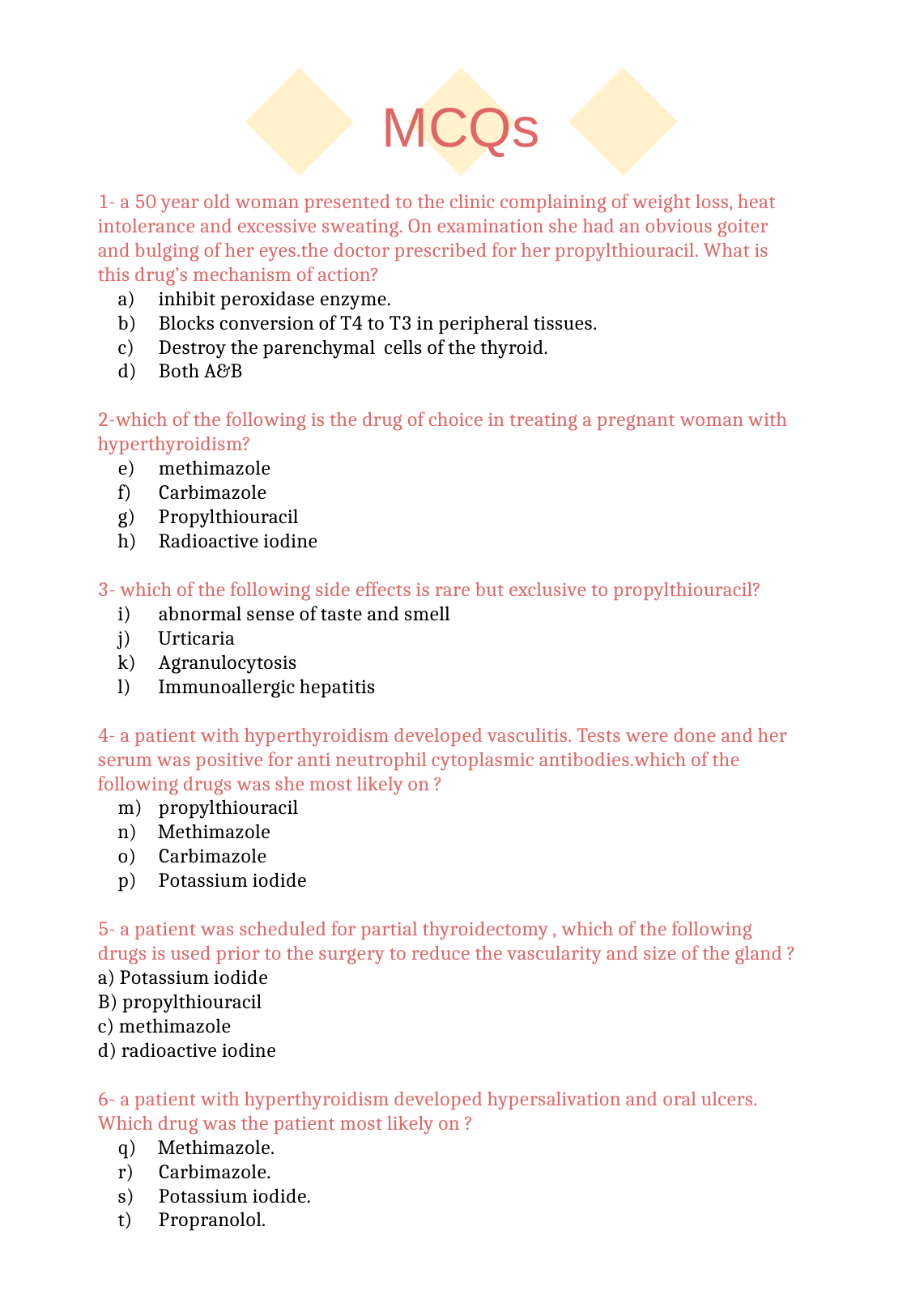

MCQs

1- a 50 year old woman presented to the clinic complaining of weight loss, heat intolerance and excessive sweating. On examination she had an obvious goiter and bulging of her eyes.the doctor prescribed for her propylthiouracil. What is this drug’s mechanism of action?
inhibit peroxidase enzyme.
Blocks conversion of T4 to T3 in peripheral tissues.
Destroy the parenchymal  cells of the thyroid.
Both A&B

2-which of the following is the drug of choice in treating a pregnant woman with hyperthyroidism?
methimazole
Carbimazole
Propylthiouracil
Radioactive iodine

3- which of the following side effects is rare but exclusive to propylthiouracil?
abnormal sense of taste and smell
Urticaria
Agranulocytosis
Immunoallergic hepatitis

4- a patient with hyperthyroidism developed vasculitis. Tests were done and her serum was positive for anti neutrophil cytoplasmic antibodies.which of the following drugs was she most likely on ?
propylthiouracil
Methimazole
Carbimazole
Potassium iodide

5- a patient was scheduled for partial thyroidectomy , which of the following drugs is used prior to the surgery to reduce the vascularity and size of the gland ?
a) Potassium iodide
B) propylthiouracil
c) methimazole
d) radioactive iodine

6- a patient with hyperthyroidism developed hypersalivation and oral ulcers. Which drug was the patient most likely on ?
Methimazole.
Carbimazole.
Potassium iodide.
Propranolol.